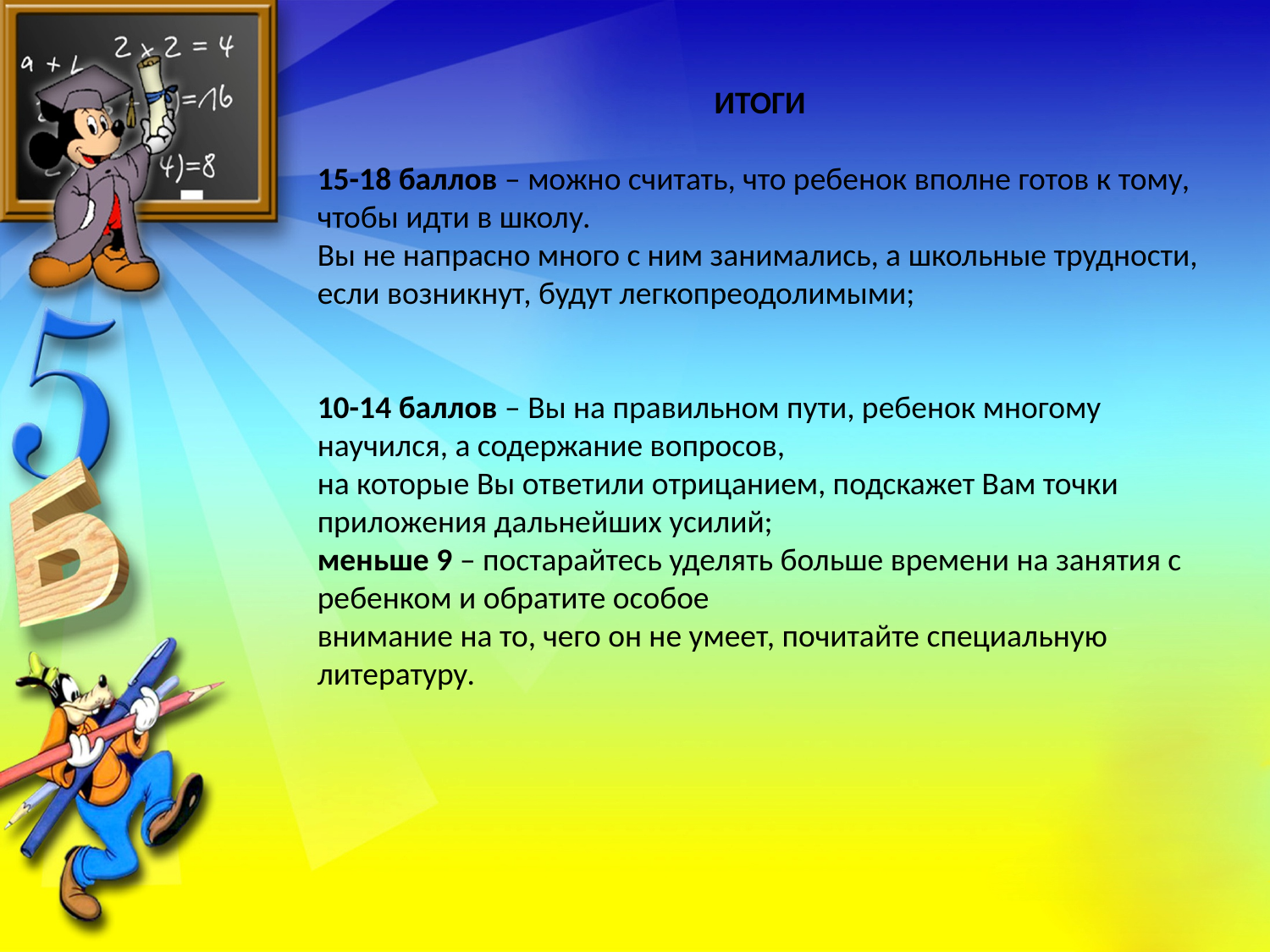

ИТОГИ

15-18 баллов – можно считать, что ребенок вполне готов к тому, чтобы идти в школу.
Вы не напрасно много с ним занимались, а школьные трудности, если возникнут, будут легкопреодолимыми;

10-14 баллов – Вы на правильном пути, ребенок многому научился, а содержание вопросов,
на которые Вы ответили отрицанием, подскажет Вам точки приложения дальнейших усилий;
меньше 9 – постарайтесь уделять больше времени на занятия с ребенком и обратите особое
внимание на то, чего он не умеет, почитайте специальную литературу.